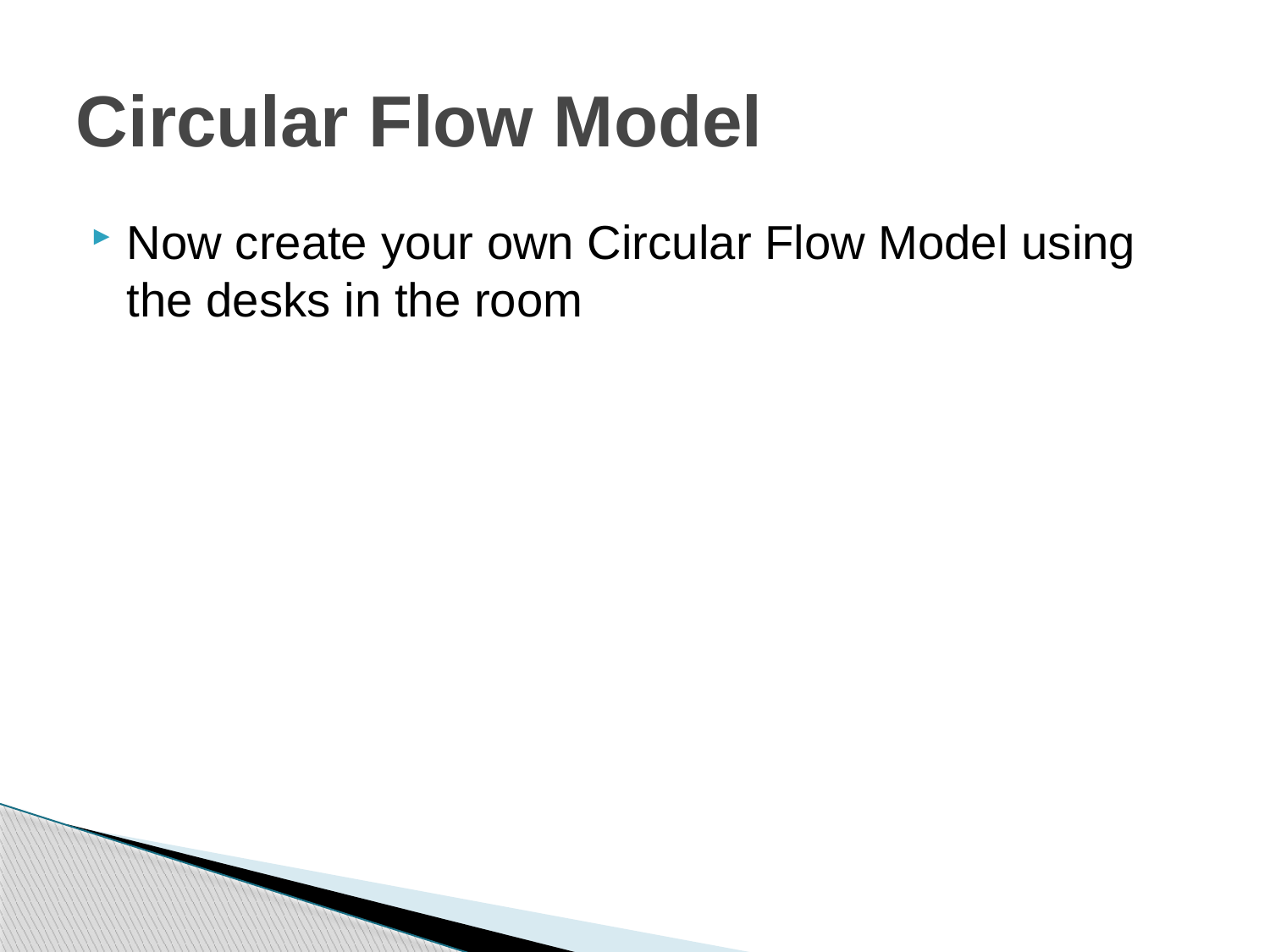

# Circular Flow Model
Now create your own Circular Flow Model using the desks in the room